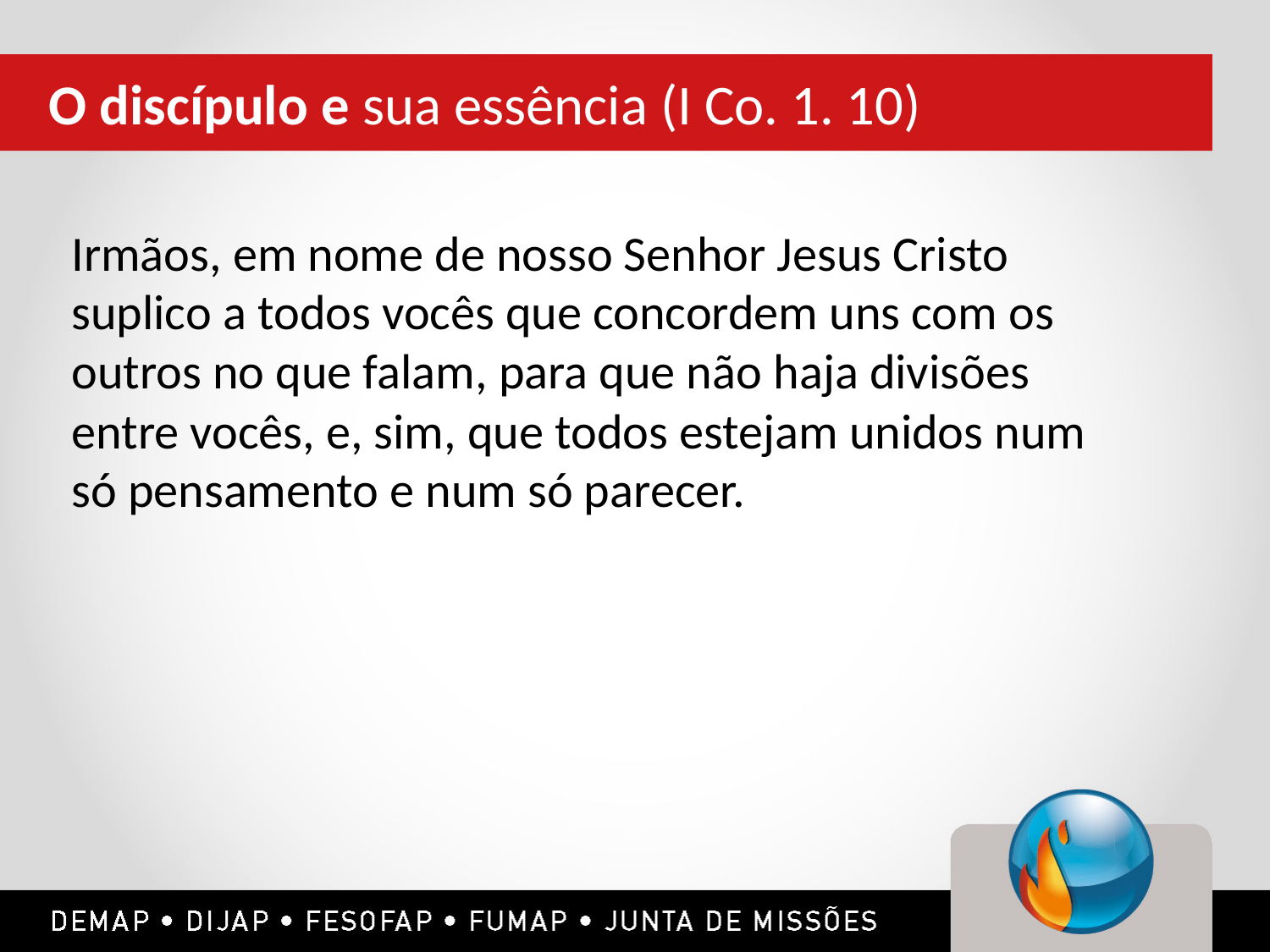

O discípulo e sua essência (I Co. 1. 10)
Irmãos, em nome de nosso Senhor Jesus Cristo suplico a todos vocês que concordem uns com os outros no que falam, para que não haja divisões entre vocês, e, sim, que todos estejam unidos num só pensamento e num só parecer.